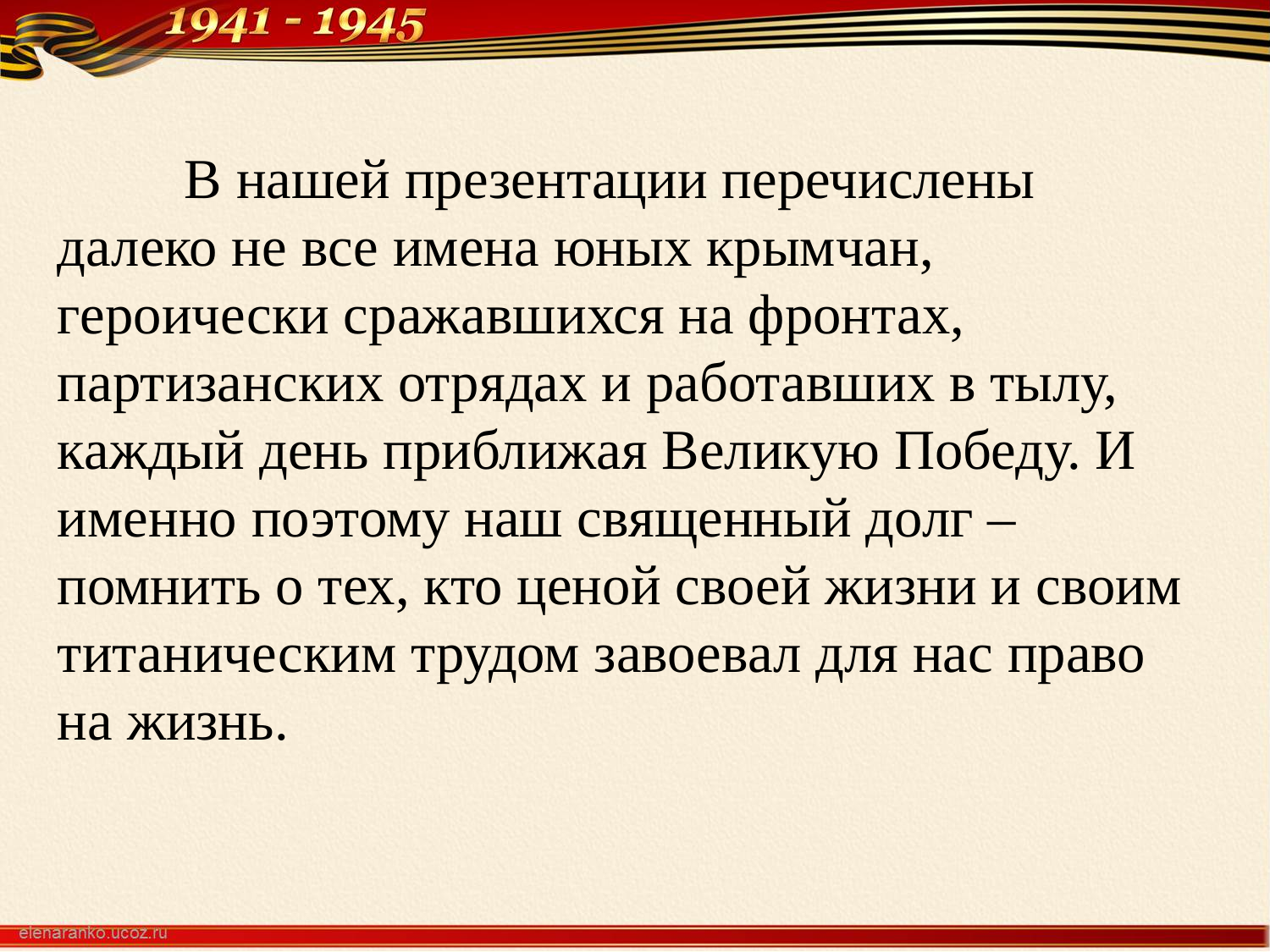

В нашей презентации перечислены далеко не все имена юных крымчан, героически сражавшихся на фронтах, партизанских отрядах и работавших в тылу, каждый день приближая Великую Победу. И именно поэтому наш священный долг – помнить о тех, кто ценой своей жизни и своим титаническим трудом завоевал для нас право на жизнь.